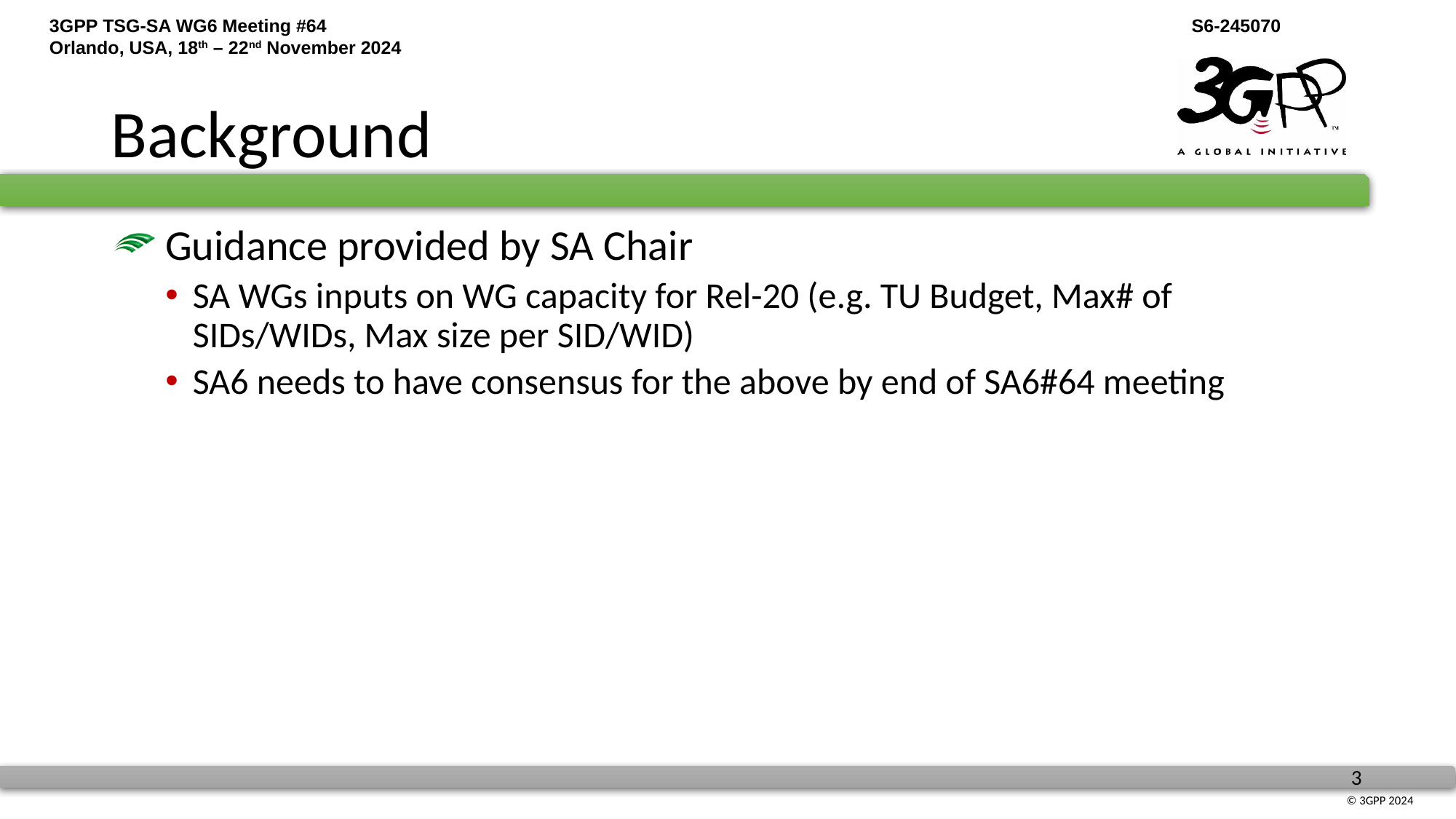

# Background
 Guidance provided by SA Chair
SA WGs inputs on WG capacity for Rel-20 (e.g. TU Budget, Max# of SIDs/WIDs, Max size per SID/WID)
SA6 needs to have consensus for the above by end of SA6#64 meeting